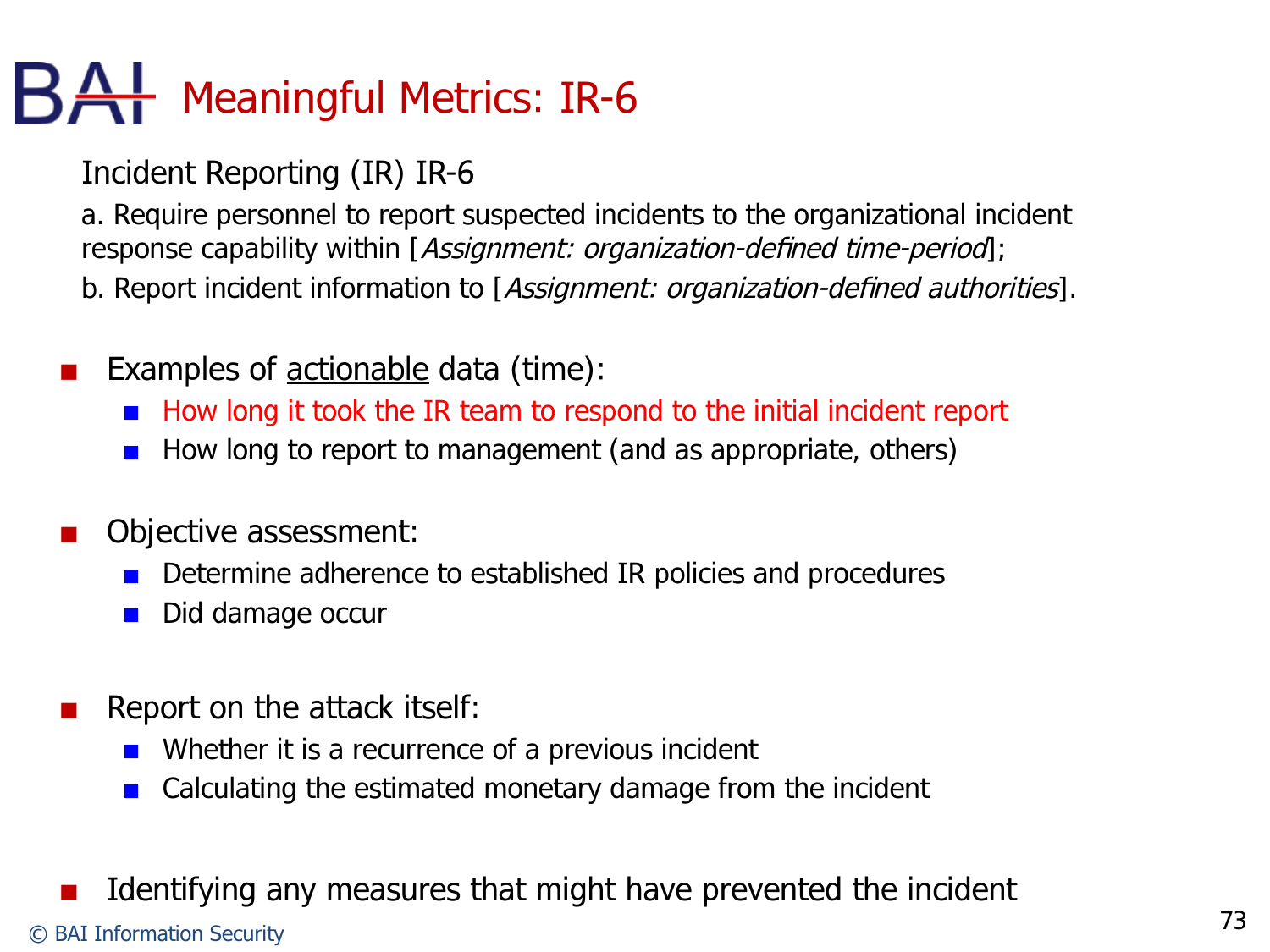

# Meaningful Metrics: IR-6
Incident Reporting (IR) IR-6
a. Require personnel to report suspected incidents to the organizational incident response capability within [Assignment: organization-defined time-period];
b. Report incident information to [Assignment: organization-defined authorities].

Examples of actionable data (time):
How long it took the IR team to respond to the initial incident report
How long to report to management (and as appropriate, others)

Objective assessment:
Determine adherence to established IR policies and procedures
Did damage occur

Report on the attack itself:
Whether it is a recurrence of a previous incident
Calculating the estimated monetary damage from the incident

Identifying any measures that might have prevented the incident